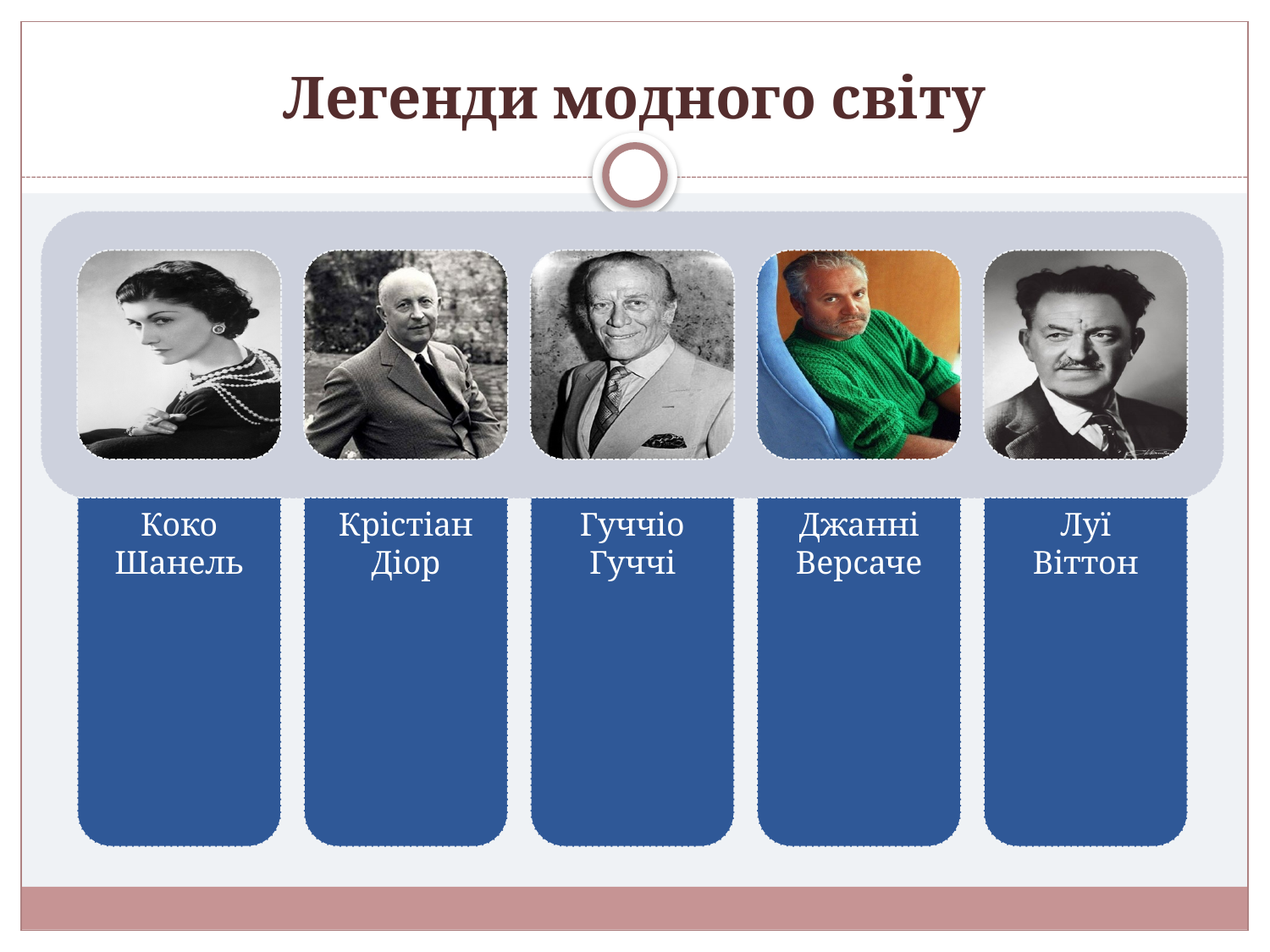

# Легенди модного світу
Коко Шанель
Крістіан Діор
Гуччіо Гуччі
Джанні Версаче
Луї Віттон